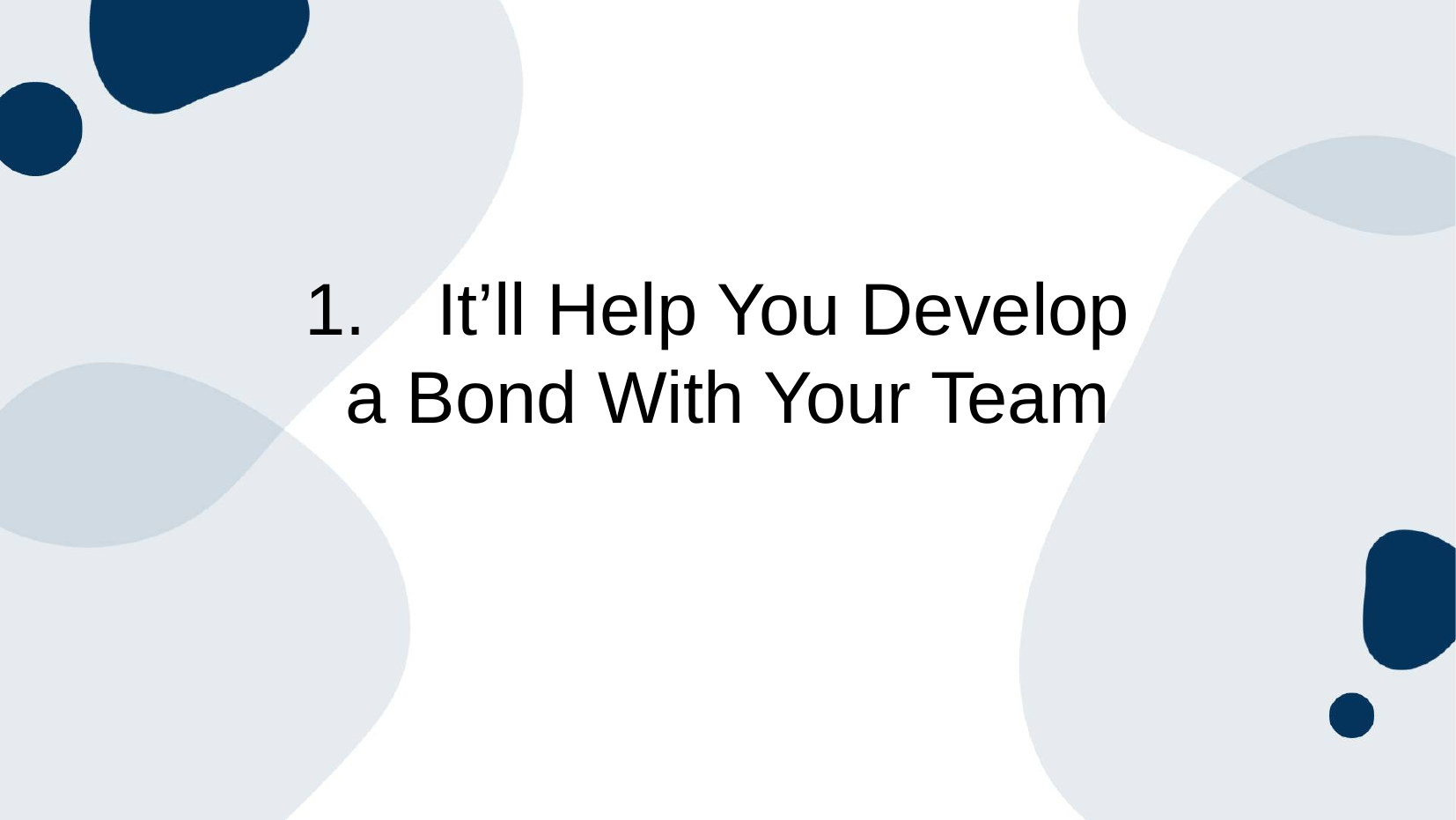

# 1.	It’ll Help You Develop
a Bond With Your Team